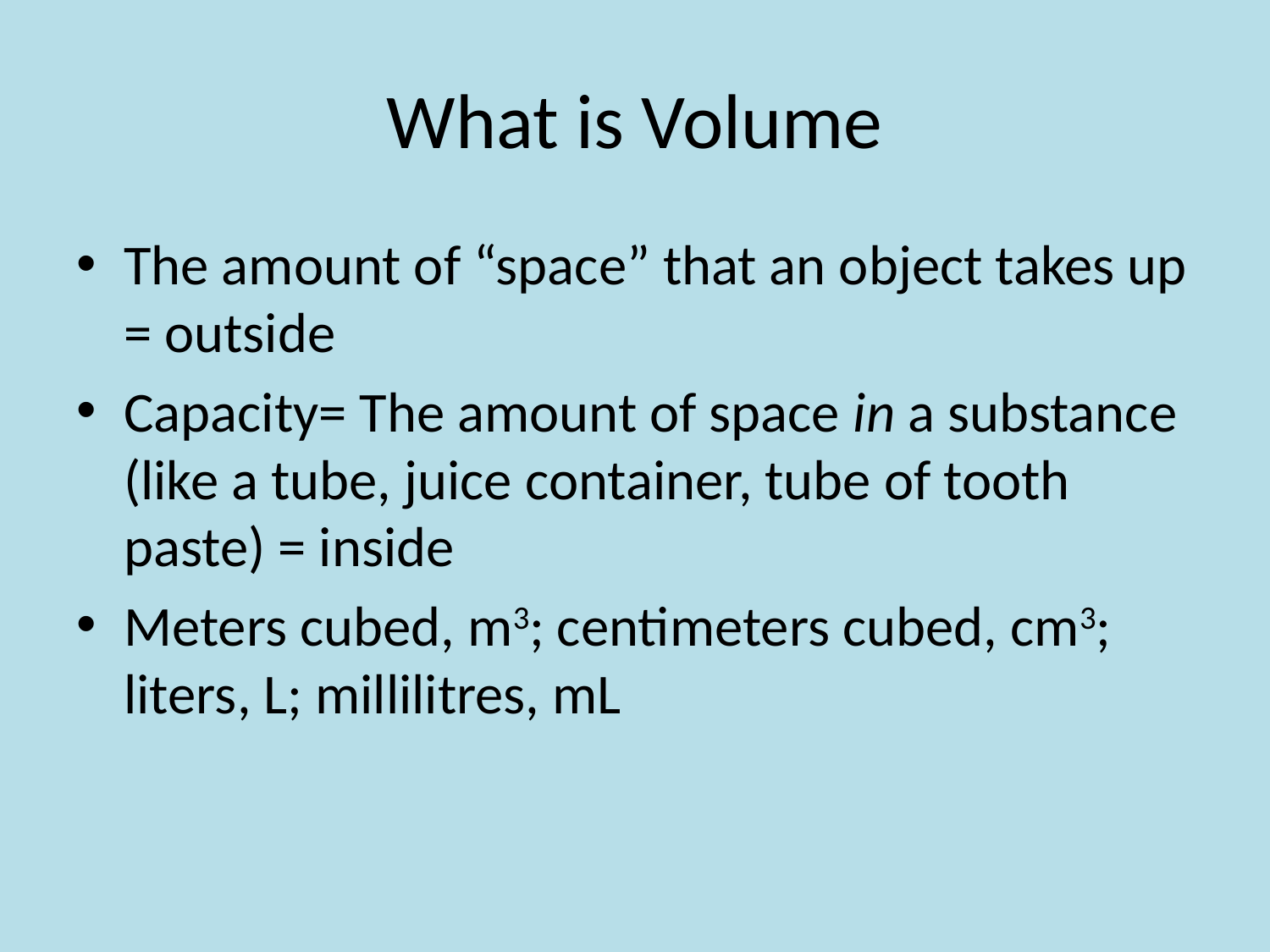

# What is Volume
The amount of “space” that an object takes up = outside
Capacity= The amount of space in a substance (like a tube, juice container, tube of tooth paste) = inside
Meters cubed, m3; centimeters cubed, cm3; liters, L; millilitres, mL